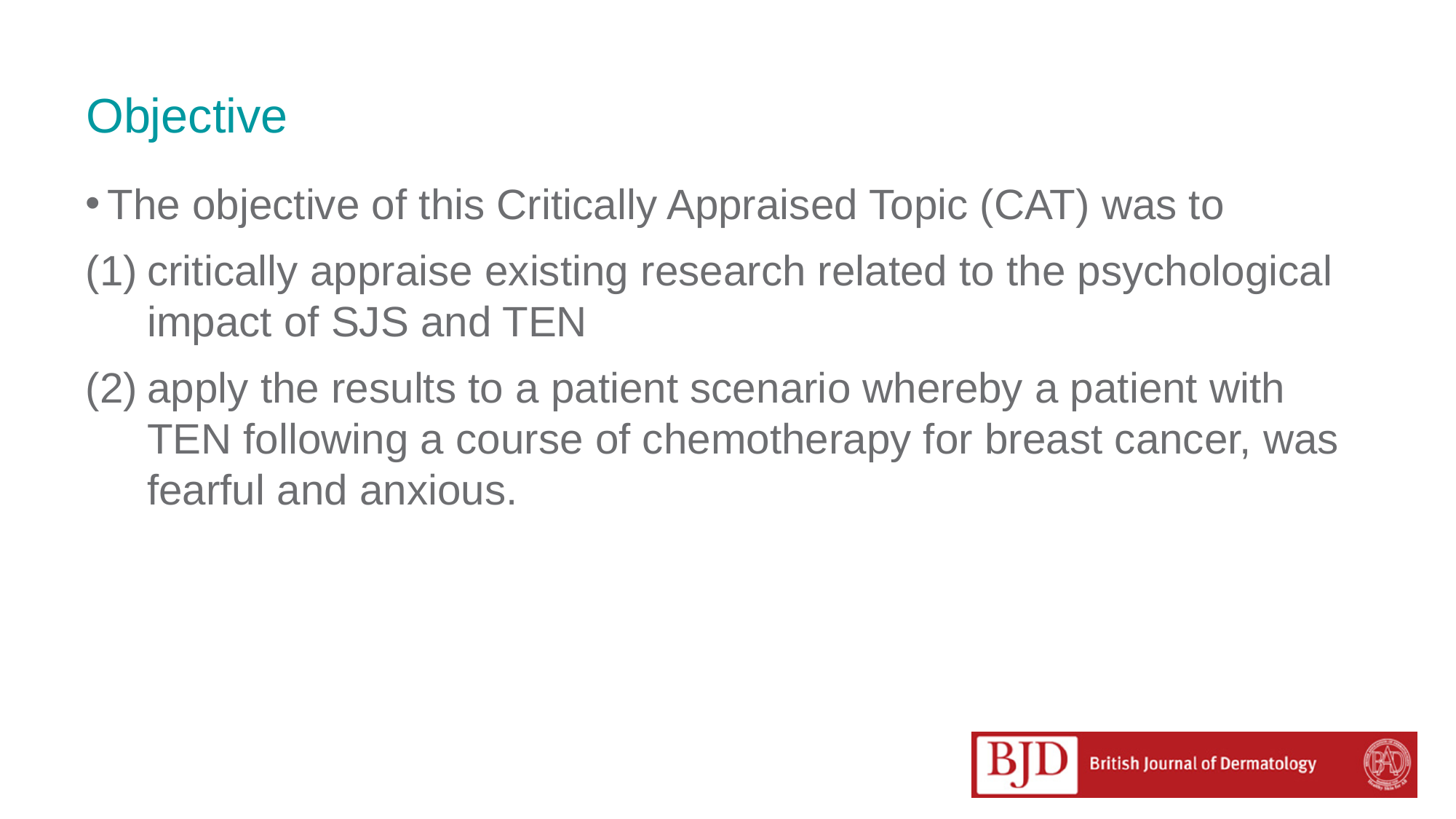

# Objective
The objective of this Critically Appraised Topic (CAT) was to
critically appraise existing research related to the psychological impact of SJS and TEN
apply the results to a patient scenario whereby a patient with TEN following a course of chemotherapy for breast cancer, was fearful and anxious.